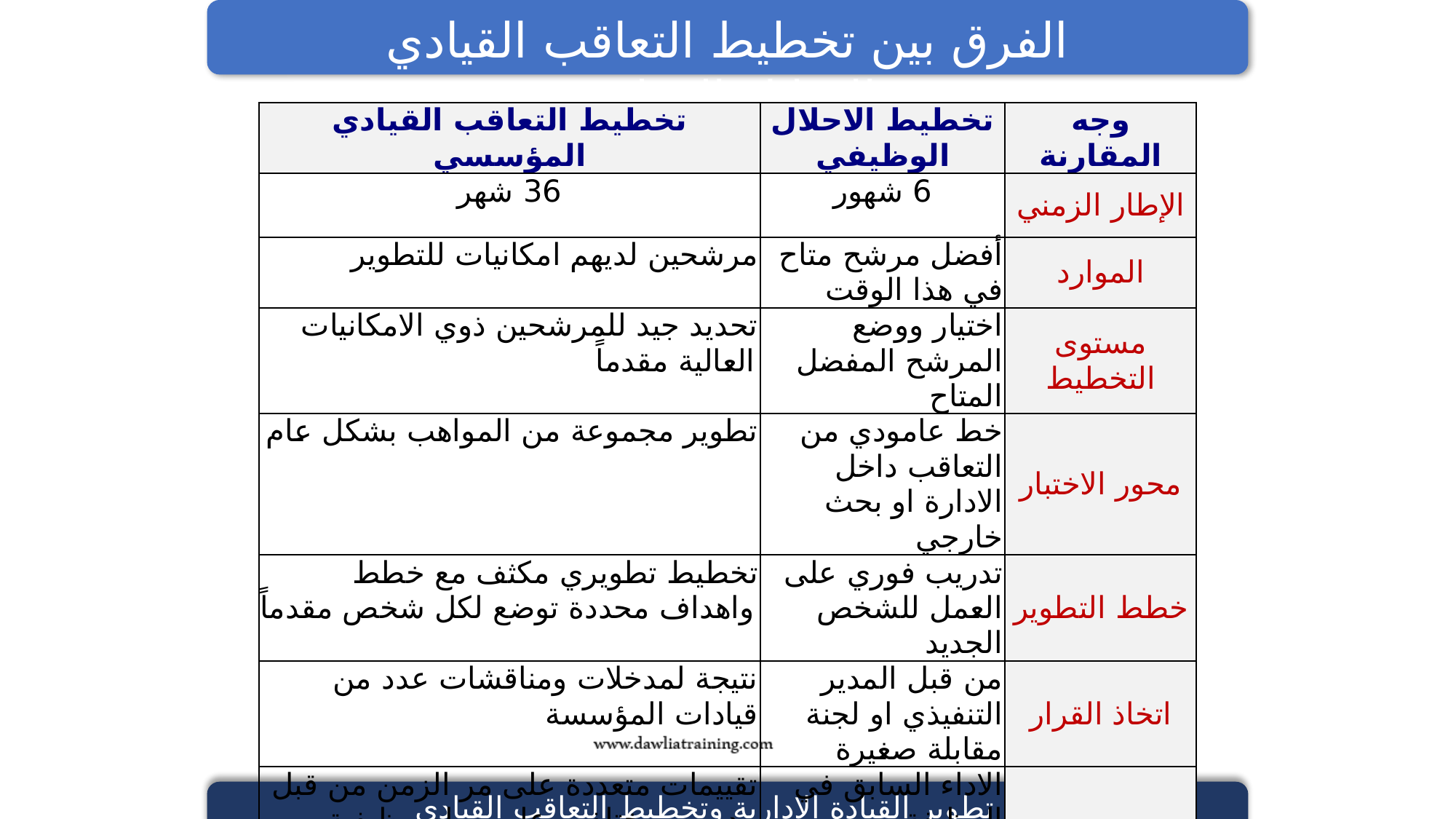

الفرق بين تخطيط التعاقب القيادي والإحلال الوظيفي
| تخطيط التعاقب القيادي المؤسسي | تخطيط الاحلال الوظيفي | وجه المقارنة |
| --- | --- | --- |
| 36 شهر | 6 شهور | الإطار الزمني |
| مرشحين لديهم امكانيات للتطوير | أفضل مرشح متاح في هذا الوقت | الموارد |
| تحديد جيد للمرشحين ذوي الامكانيات العالية مقدماً | اختيار ووضع المرشح المفضل المتاح | مستوى التخطيط |
| تطوير مجموعة من المواهب بشكل عام | خط عامودي من التعاقب داخل الادارة او بحث خارجي | محور الاختبار |
| تخطيط تطويري مكثف مع خطط واهداف محددة توضع لكل شخص مقدماً | تدريب فوري على العمل للشخص الجديد | خطط التطوير |
| نتيجة لمدخلات ومناقشات عدد من قيادات المؤسسة | من قبل المدير التنفيذي او لجنة مقابلة صغيرة | اتخاذ القرار |
| تقييمات متعددة على مر الزمن من قبل مديرين مختلفين على مهام وظيفية متنوعة | الاداء السابق في الوظيفة القدرات الواضحة التقدم الوظيفي في الوقت الراهن | تقييم النتائج |

تطوير القيادة الإدارية وتخطيط التعاقب القيادي